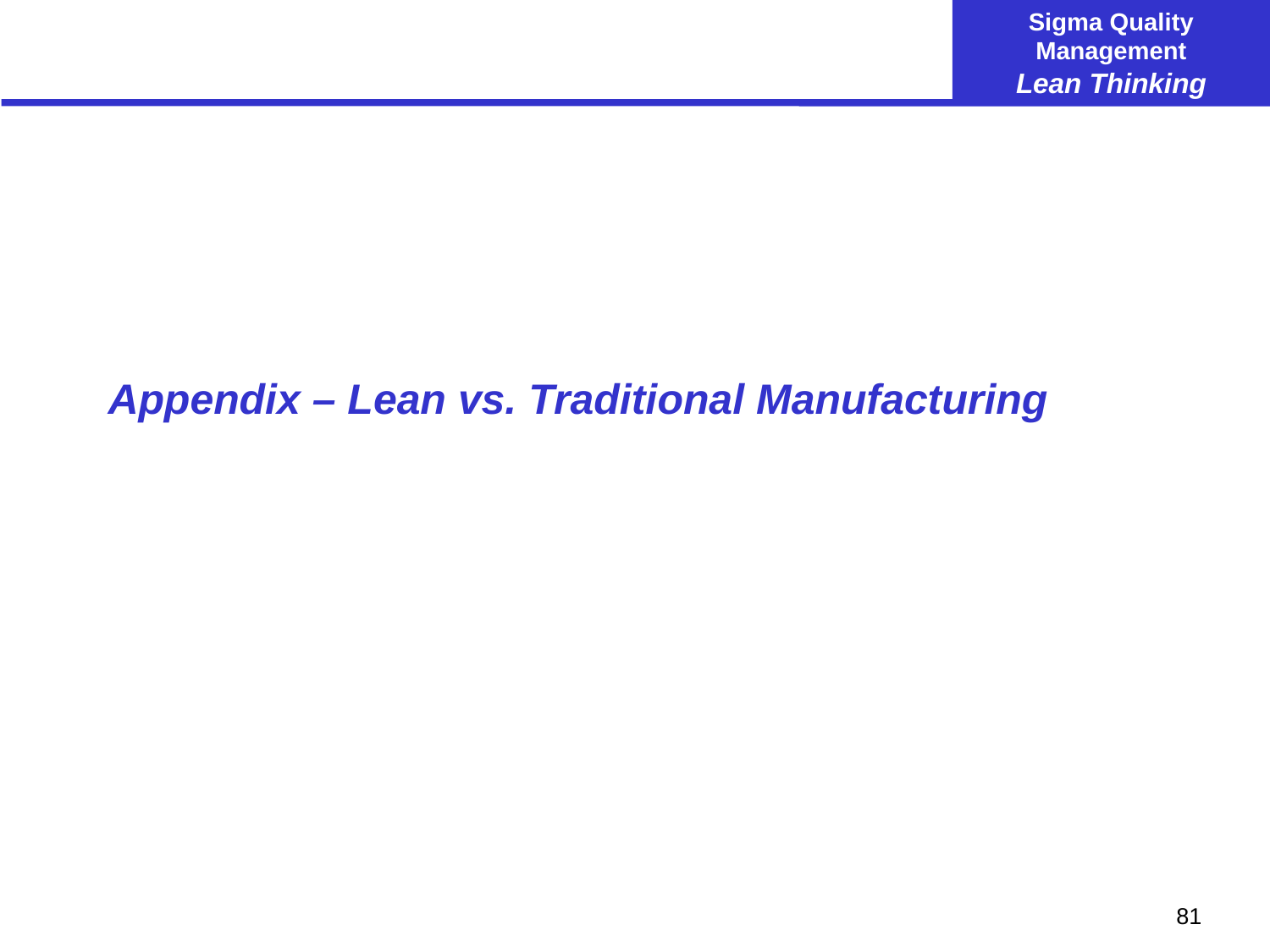

# Appendix – Lean vs. Traditional Manufacturing